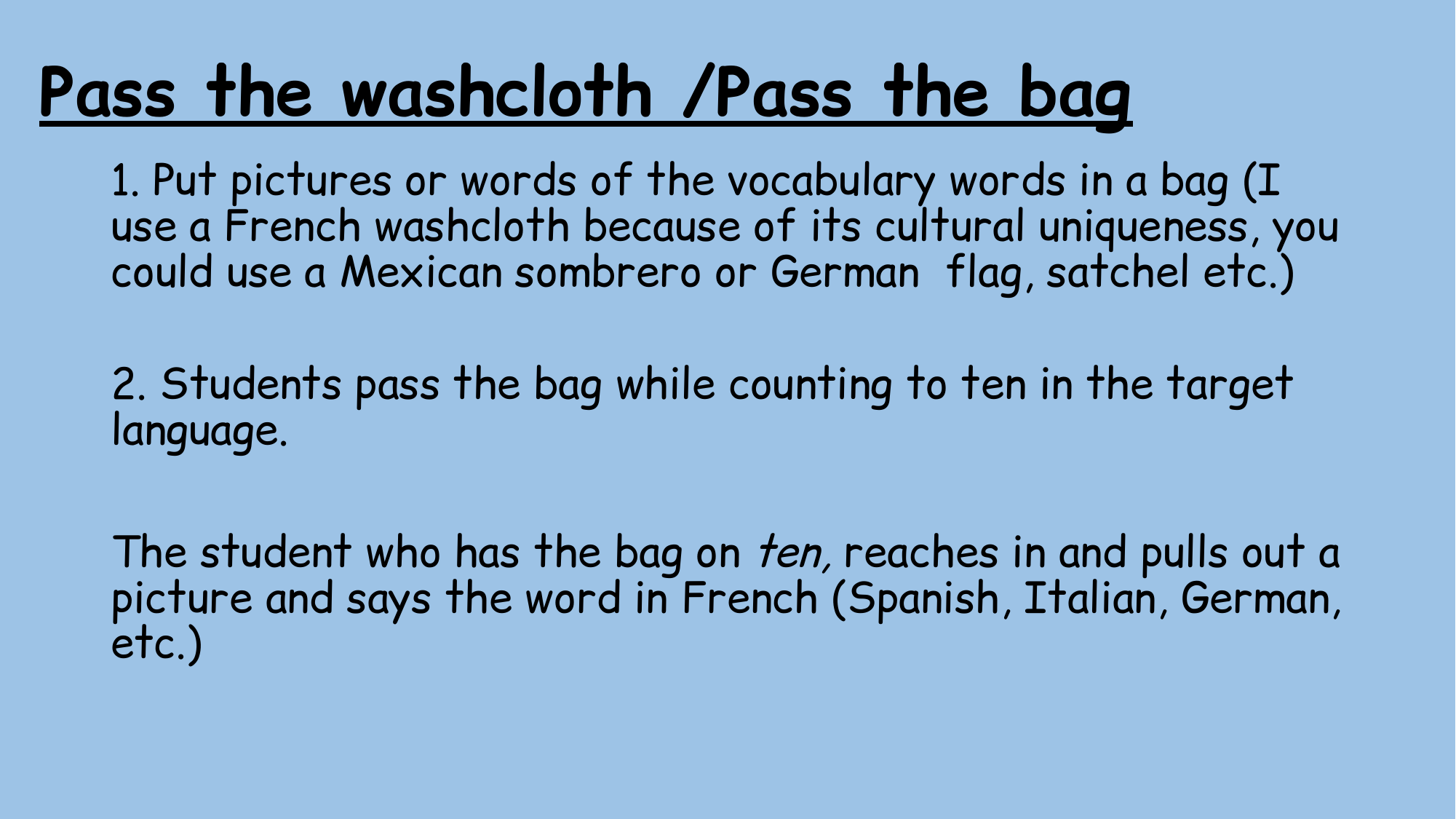

# Pass the washcloth /Pass the bag
1. Put pictures or words of the vocabulary words in a bag (I use a French washcloth because of its cultural uniqueness, you could use a Mexican sombrero or German  flag, satchel etc.)
2. Students pass the bag while counting to ten in the target language.

The student who has the bag on ten, reaches in and pulls out a picture and says the word in French (Spanish, Italian, German, etc.)